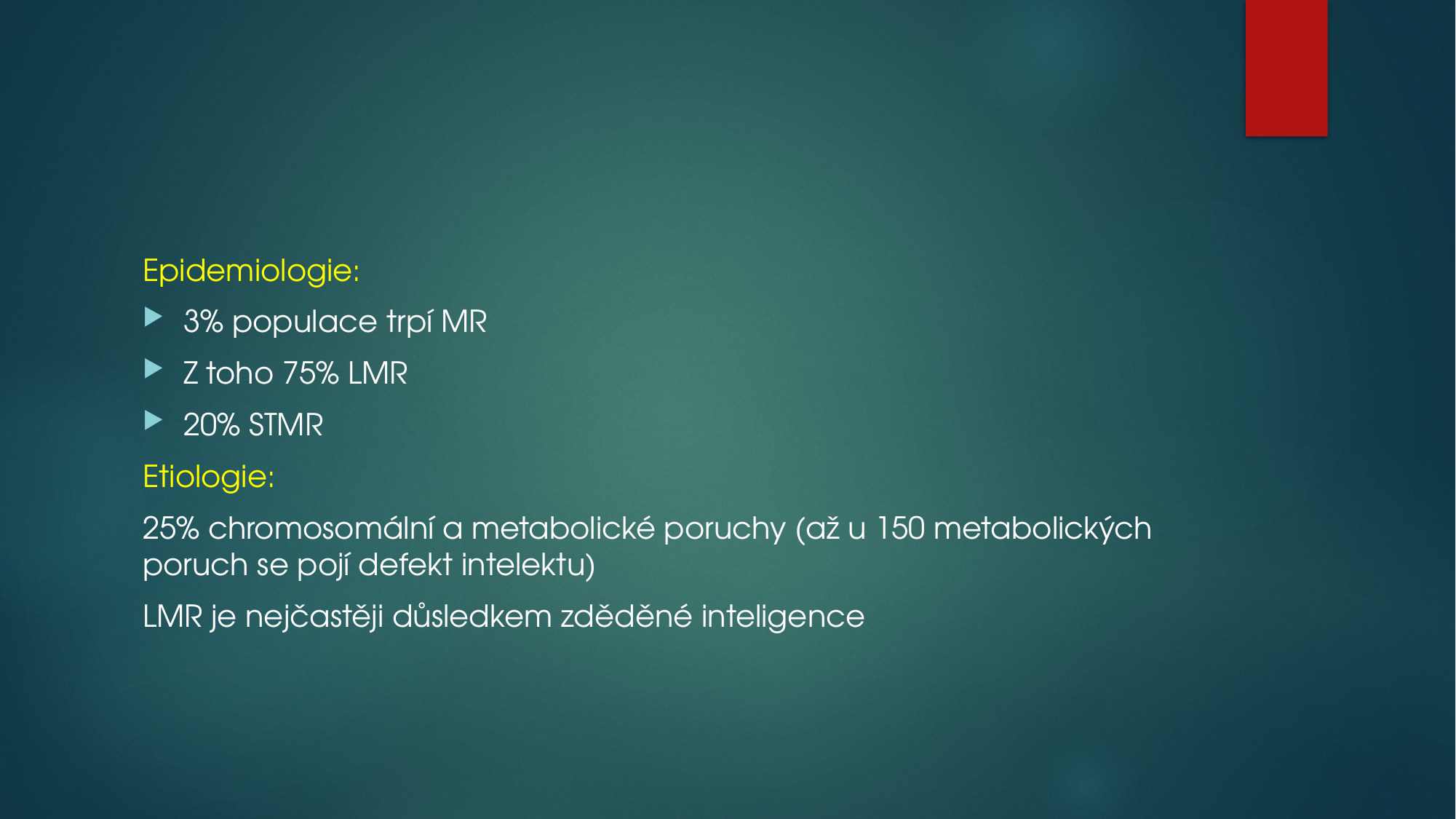

#
Epidemiologie:
3% populace trpí MR
Z toho 75% LMR
20% STMR
Etiologie:
25% chromosomální a metabolické poruchy (až u 150 metabolických poruch se pojí defekt intelektu)
LMR je nejčastěji důsledkem zděděné inteligence